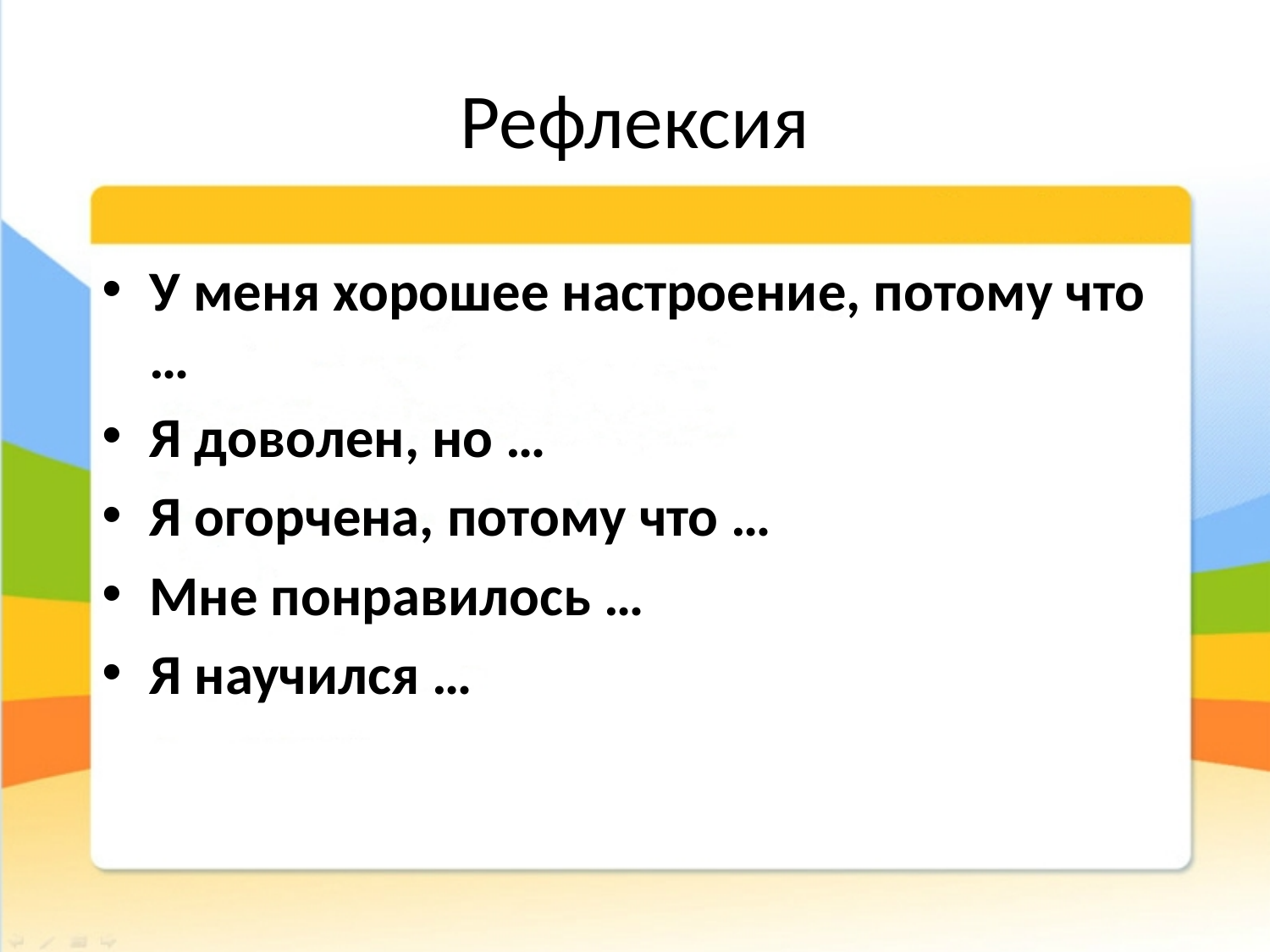

# Рефлексия
У меня хорошее настроение, потому что …
Я доволен, но …
Я огорчена, потому что …
Мне понравилось …
Я научился …